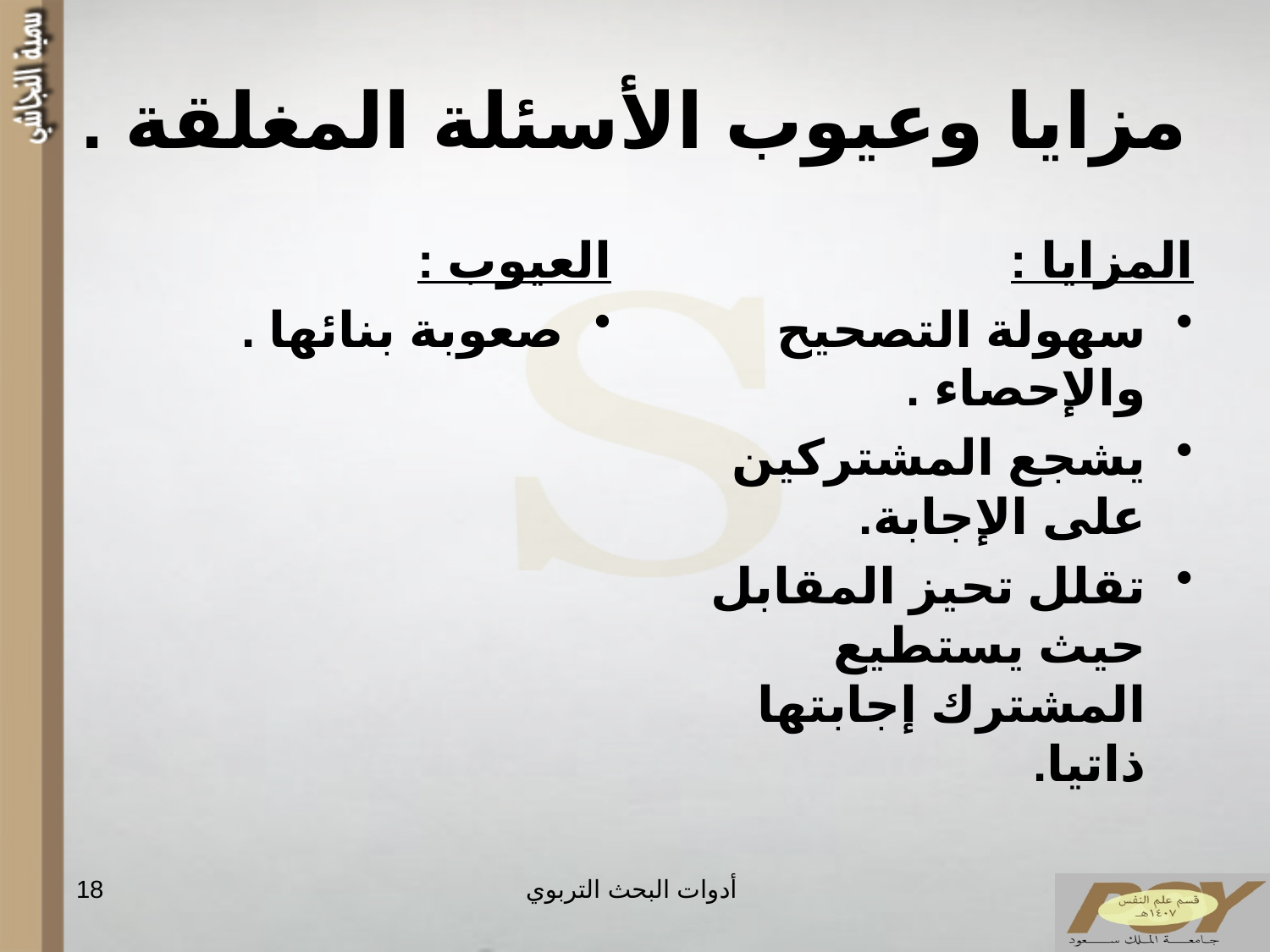

# مزايا وعيوب الأسئلة المغلقة .
العيوب :
صعوبة بنائها .
المزايا :
سهولة التصحيح والإحصاء .
يشجع المشتركين على الإجابة.
تقلل تحيز المقابل حيث يستطيع المشترك إجابتها ذاتيا.
18
أدوات البحث التربوي